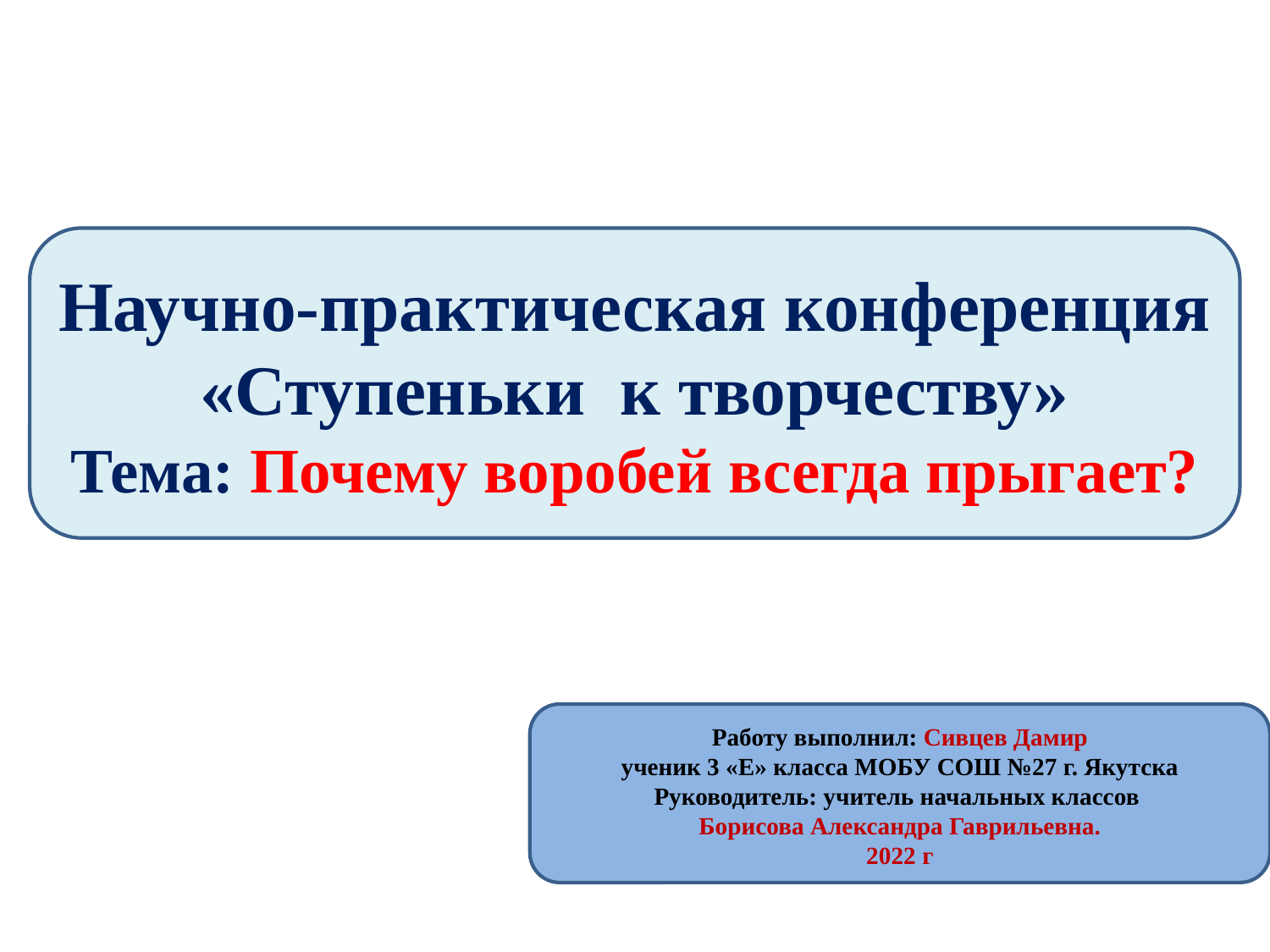

Научно-практическая конференция «Ступеньки  к творчеству»
Тема: Почему воробей всегда прыгает?

Работу выполнил: Сивцев Дамир
ученик 3 «Е» класса МОБУ СОШ №27 г. Якутска
Руководитель: учитель начальных классов
Борисова Александра Гаврильевна.
2022 г